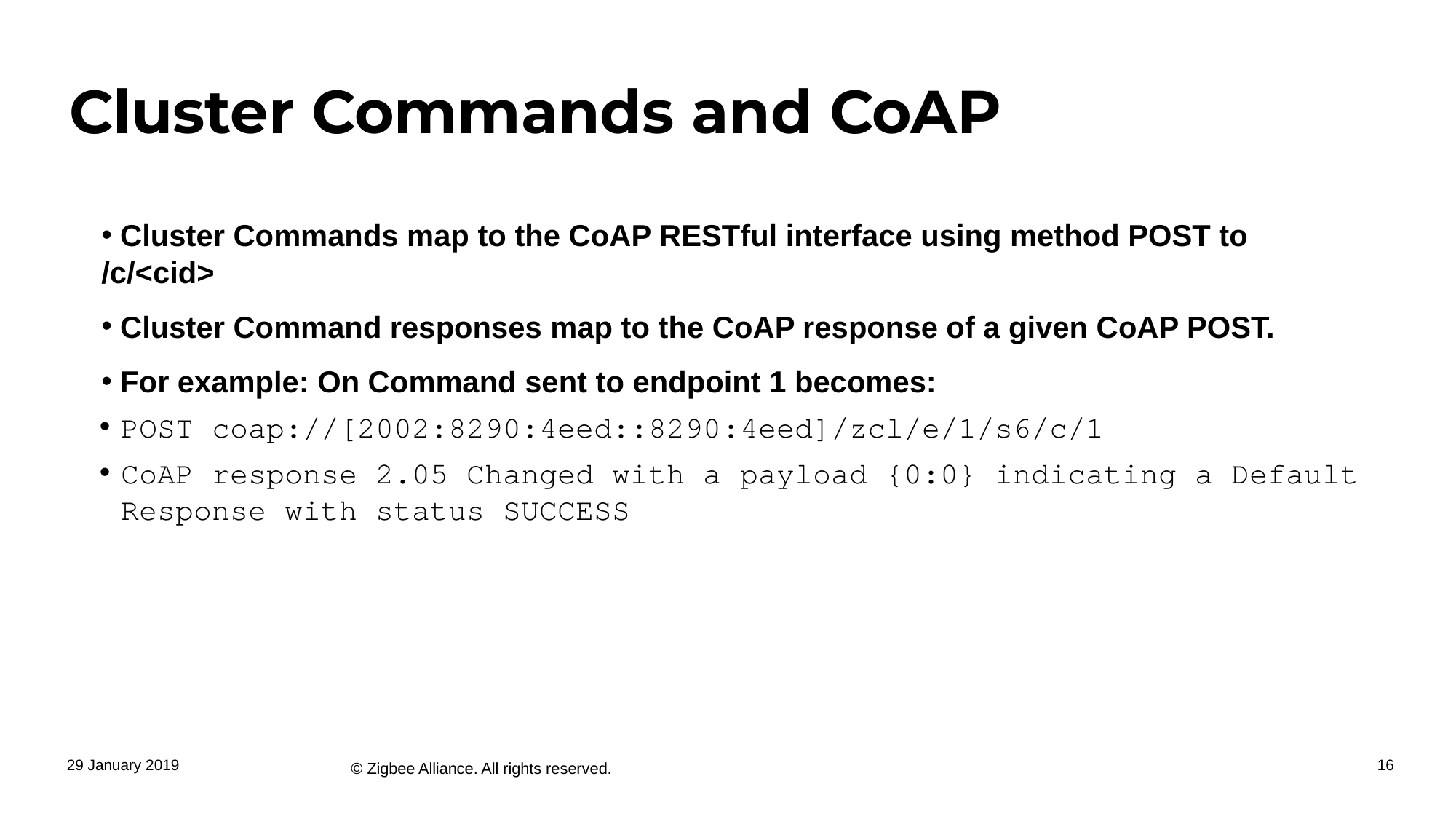

# Cluster Commands and CoAP
 Cluster Commands map to the CoAP RESTful interface using method POST to /c/<cid>
 Cluster Command responses map to the CoAP response of a given CoAP POST.
 For example: On Command sent to endpoint 1 becomes:
POST coap://[2002:8290:4eed::8290:4eed]/zcl/e/1/s6/c/1
CoAP response 2.05 Changed with a payload {0:0} indicating a Default Response with status SUCCESS